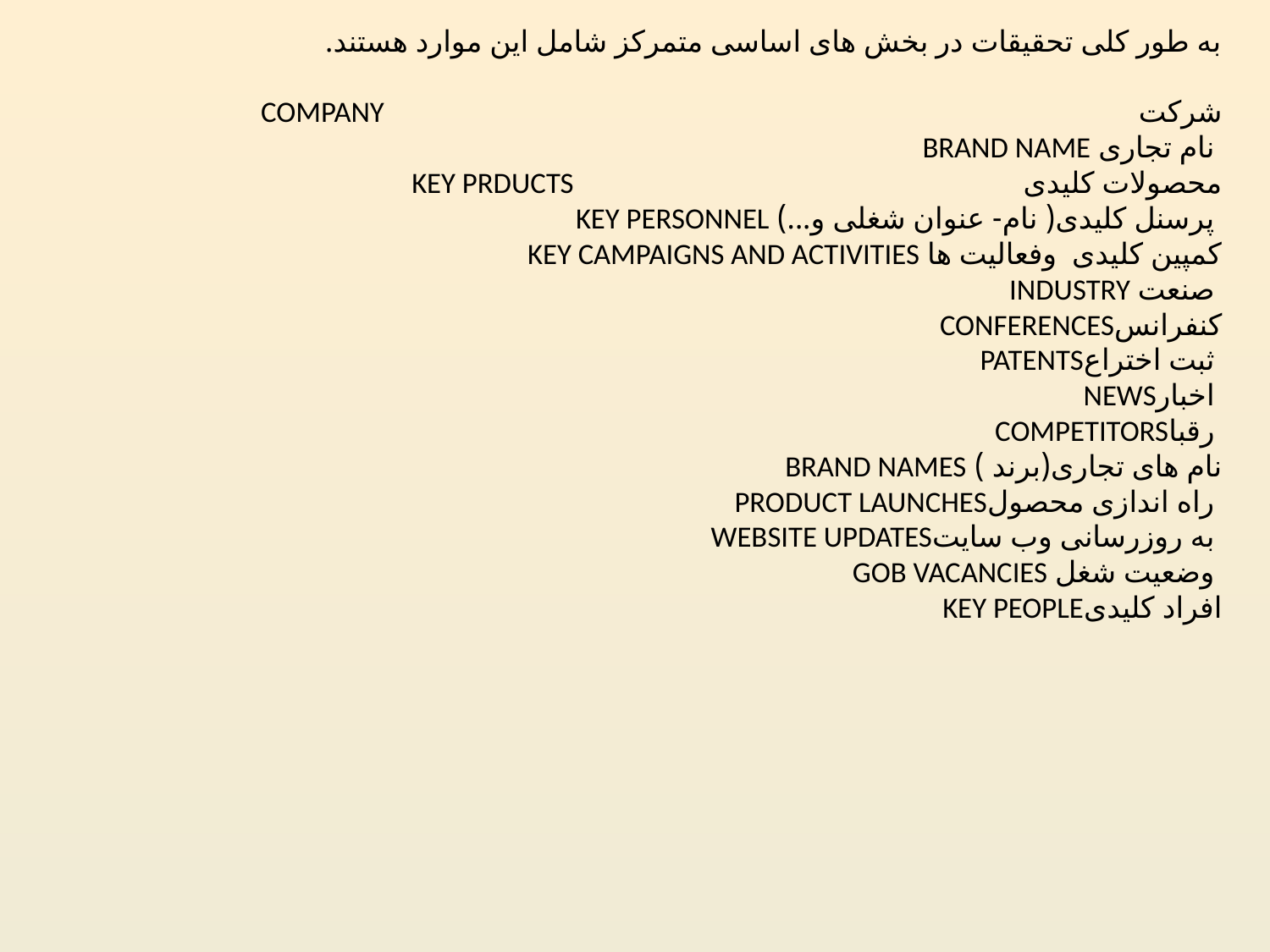

# به طور کلی تحقیقات در بخش های اساسی متمرکز شامل این موارد هستند. شرکت                                                                                                   company نام تجاری brand name محصولات کلیدی                                                           key prducts پرسنل کلیدی( نام- عنوان شغلی و...) key personnel کمپین کلیدی  وفعالیت ها key campaigns and activities صنعت industry کنفرانسconferences ثبت اختراعpatents اخبارnews رقباcompetitors نام های تجاری(برند ) brand names راه اندازی محصولproduct launches به روزرسانی وب سایتwebsite updates وضعیت شغل gob vacancies افراد کلیدیkey people